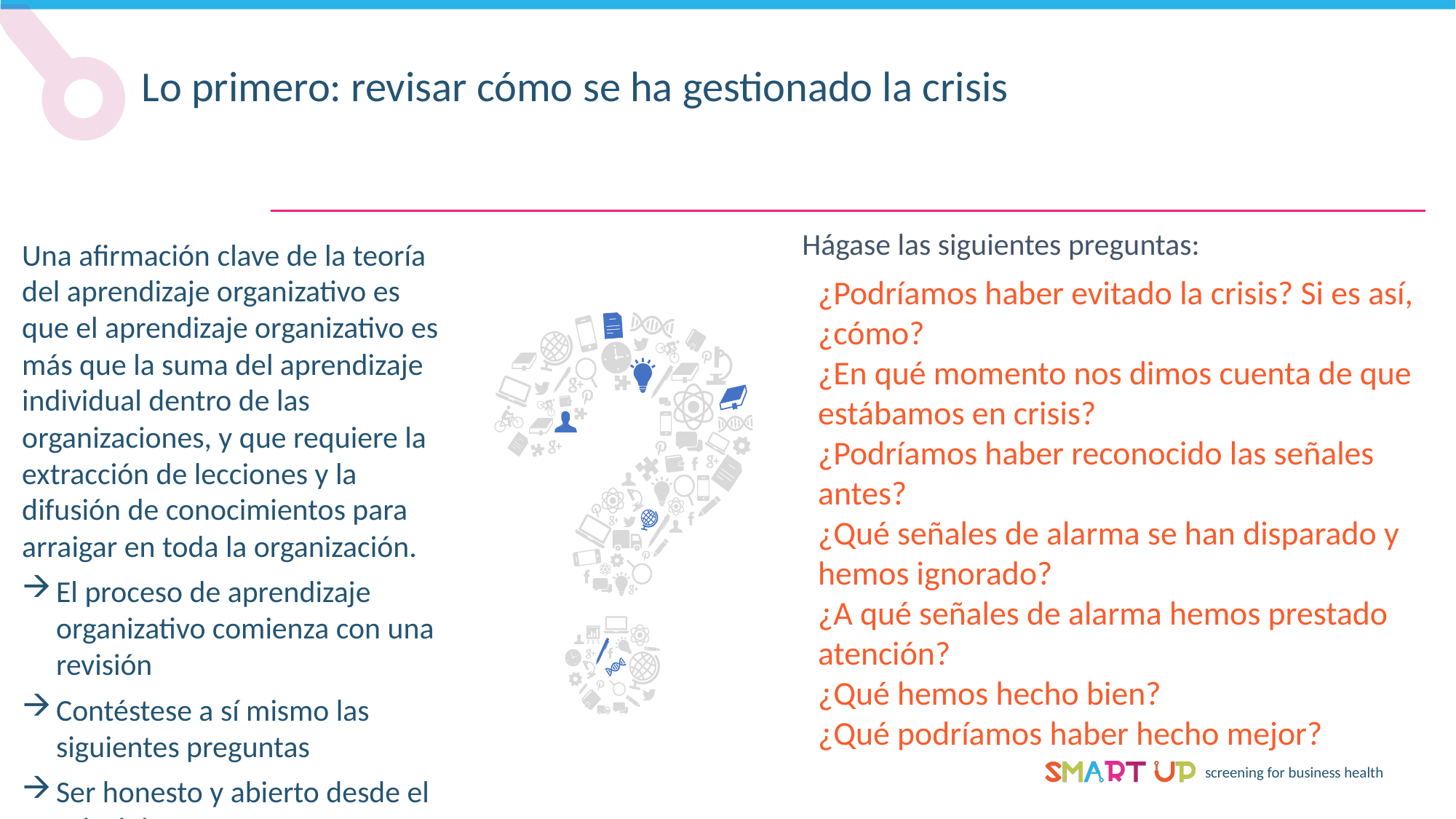

Lo primero: revisar cómo se ha gestionado la crisis
Hágase las siguientes preguntas:
Una afirmación clave de la teoría del aprendizaje organizativo es que el aprendizaje organizativo es más que la suma del aprendizaje individual dentro de las organizaciones, y que requiere la extracción de lecciones y la difusión de conocimientos para arraigar en toda la organización.
El proceso de aprendizaje organizativo comienza con una revisión
Contéstese a sí mismo las siguientes preguntas
Ser honesto y abierto desde el principio
¿Podríamos haber evitado la crisis? Si es así, ¿cómo?
¿En qué momento nos dimos cuenta de que estábamos en crisis?
¿Podríamos haber reconocido las señales antes?
¿Qué señales de alarma se han disparado y hemos ignorado?
¿A qué señales de alarma hemos prestado atención?
¿Qué hemos hecho bien?
¿Qué podríamos haber hecho mejor?